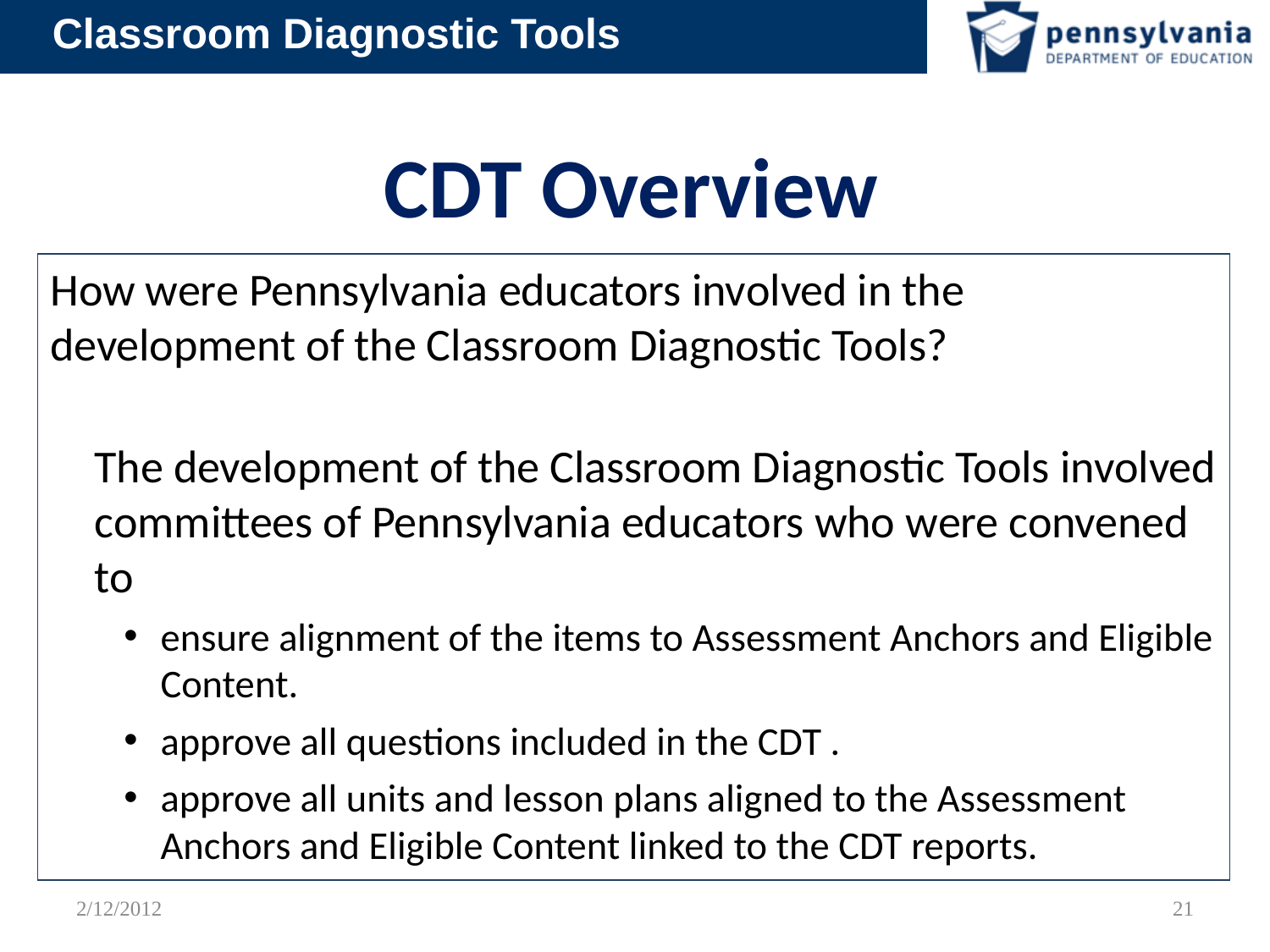

# CDT Overview
How were Pennsylvania educators involved in the development of the Classroom Diagnostic Tools?

The development of the Classroom Diagnostic Tools involved committees of Pennsylvania educators who were convened to
ensure alignment of the items to Assessment Anchors and Eligible Content.
approve all questions included in the CDT .
approve all units and lesson plans aligned to the Assessment Anchors and Eligible Content linked to the CDT reports.
2/12/2012
21